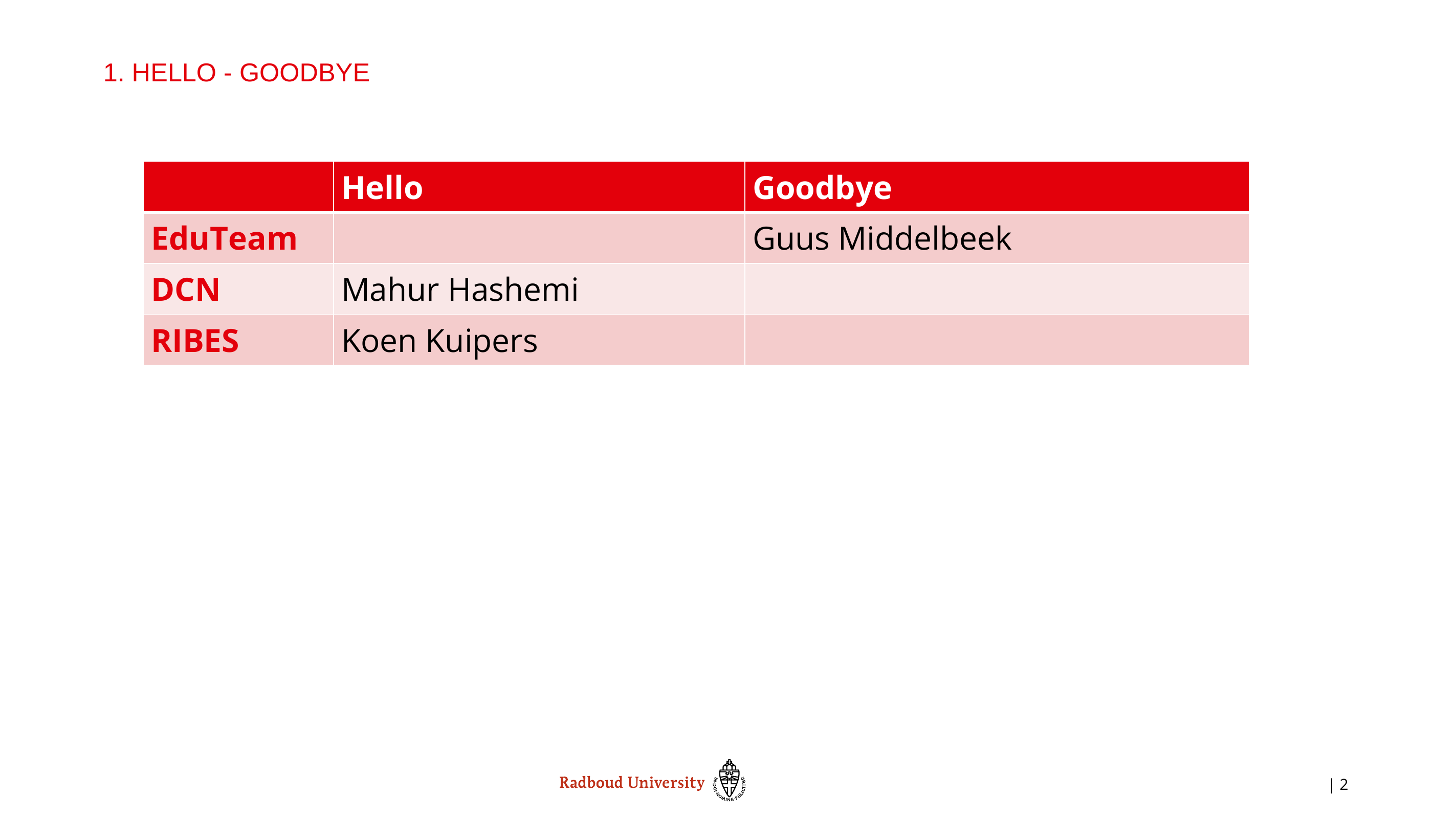

# 1. Hello - Goodbye

|  | Hello | Goodbye |
| --- | --- | --- |
| EduTeam |  | Guus Middelbeek |
| DCN | Mahur Hashemi |  |
| RIBES | Koen Kuipers |  |
| 2